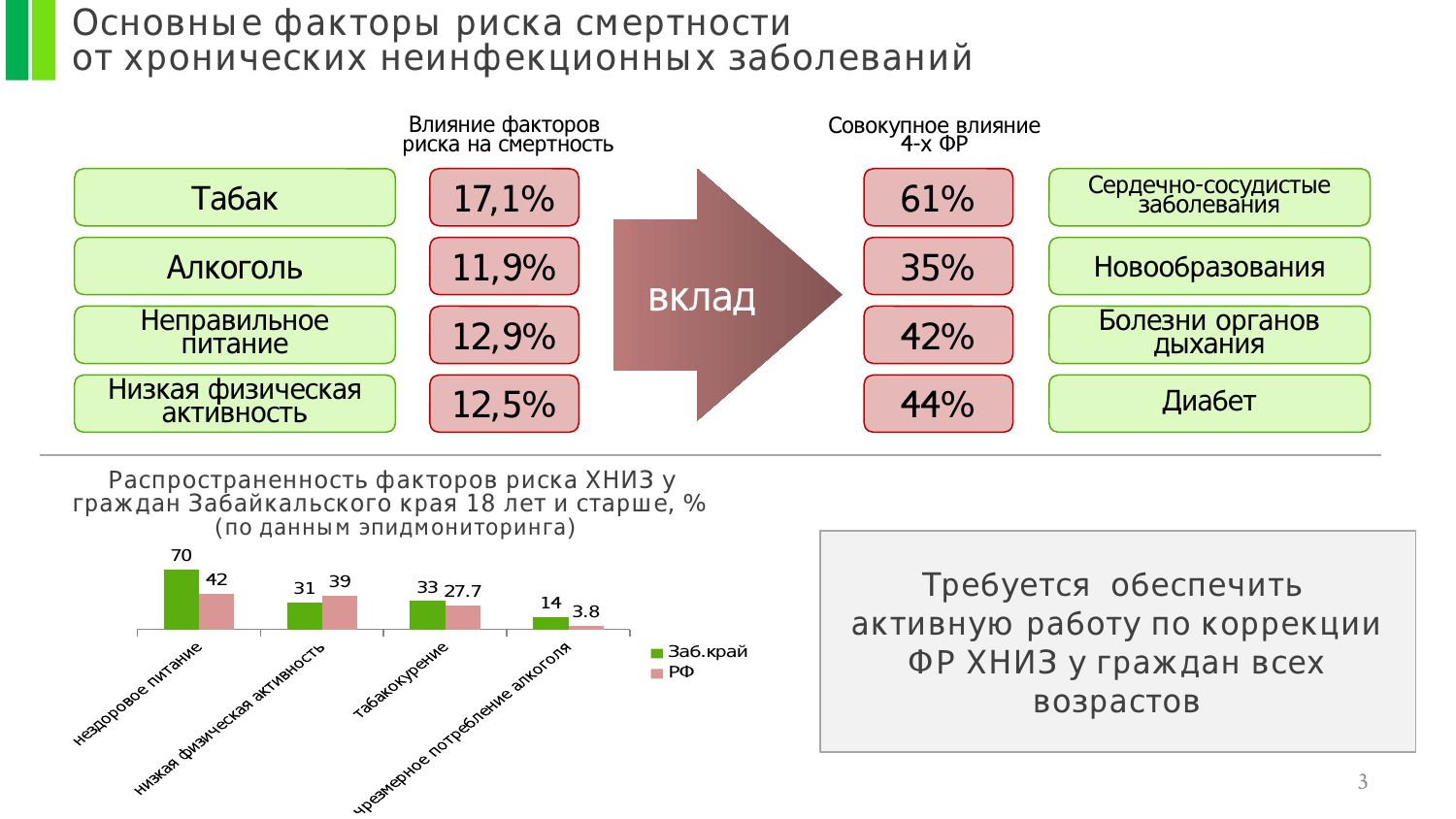

Основные факторы риска смертности
от хронических неинфекционных заболеваний
Влияние факторов
риска на смертность
Совокупное влияние
4-х ФР
Табак
17,1%

61%
Сердечно-сосудистые заболевания
Алкоголь
11,9%
35%
Новообразования
вклад
Неправильное питание
12,9%
42%
Болезни органов дыхания
Низкая физическая активность
12,5%
44%
Диабет
Распространенность факторов риска ХНИЗ у граждан Забайкальского края 18 лет и старше, %
 (по данным эпидмониторинга)
Требуется  обеспечить
активную работу по коррекции ФР ХНИЗ у граждан всех возрастов

### Chart

| Category | Заб.край | РФ |
|---|---|---|
| нездоровое питание | 70.0 | 42.0 |
| низкая физическая активность | 31.0 | 39.0 |
| табакокурение | 33.0 | 27.7 |
| чрезмерное потребление алкоголя | 14.0 | 3.8 |
3